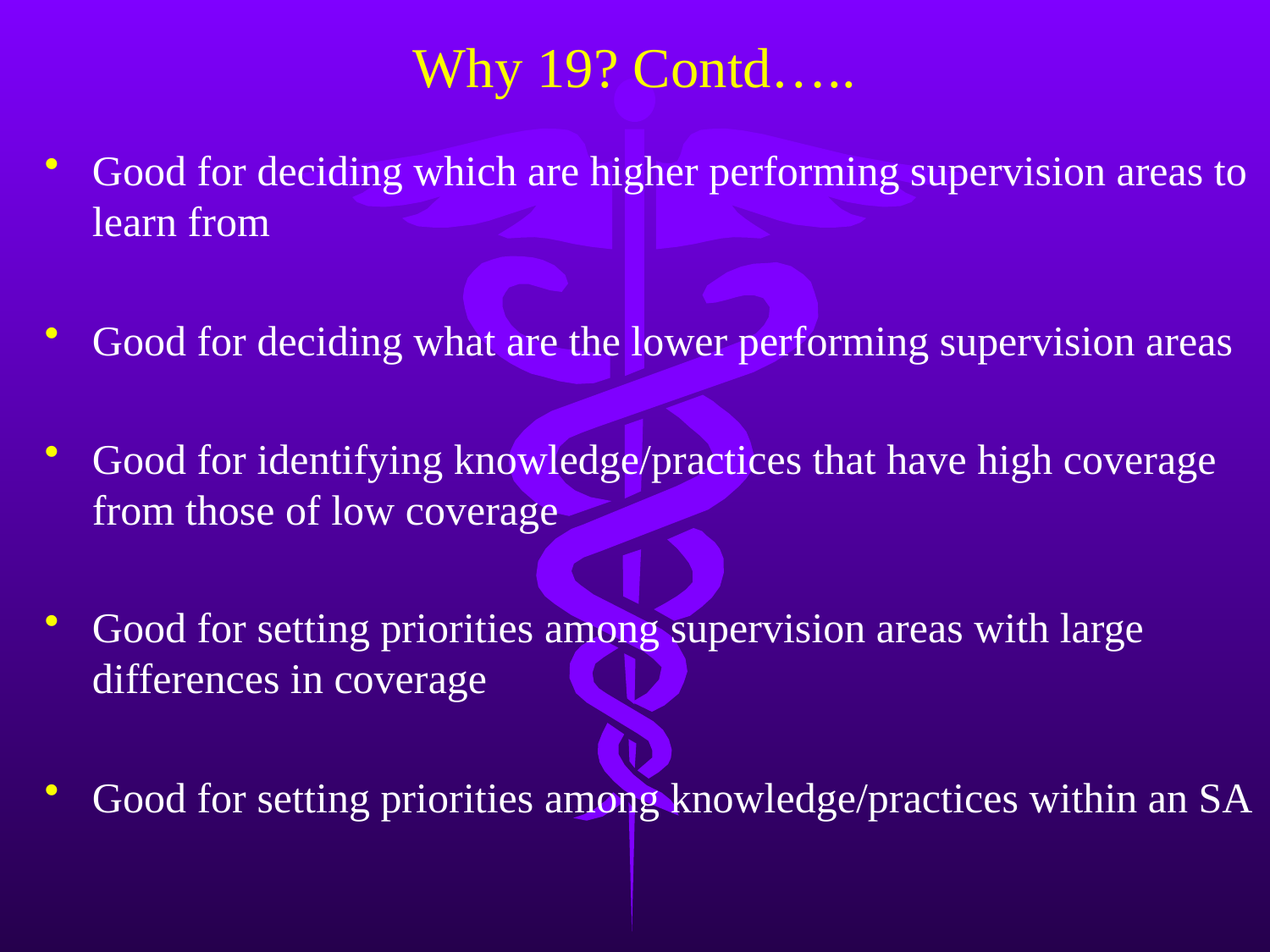

# Why 19? Contd…..
Good for deciding which are higher performing supervision areas to learn from

Good for deciding what are the lower performing supervision areas

Good for identifying knowledge/practices that have high coverage from those of low coverage

Good for setting priorities among supervision areas with large differences in coverage

Good for setting priorities among knowledge/practices within an SA